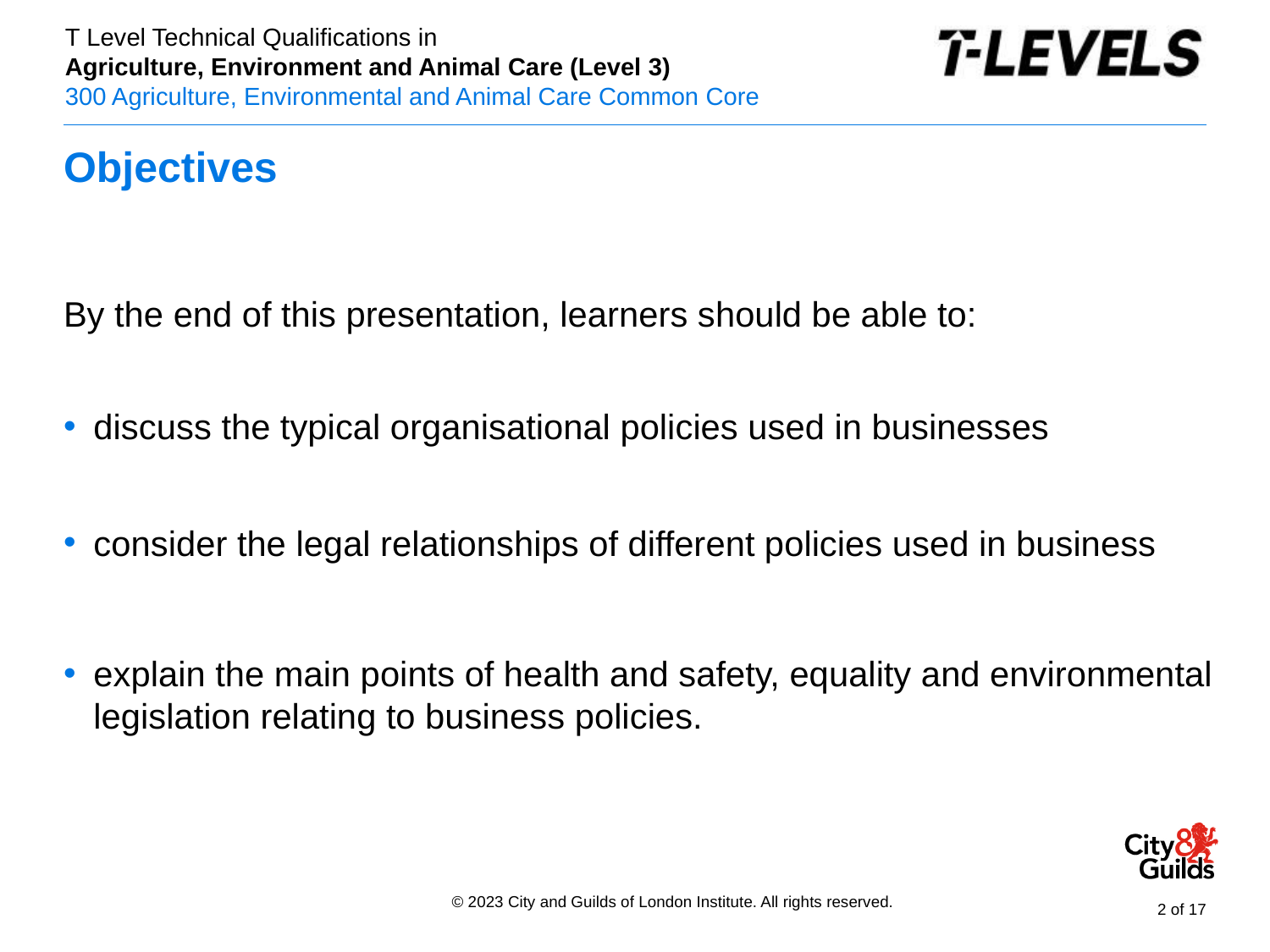

# Objectives

By the end of this presentation, learners should be able to:

discuss the typical organisational policies used in businesses

consider the legal relationships of different policies used in business

explain the main points of health and safety, equality and environmental legislation relating to business policies.